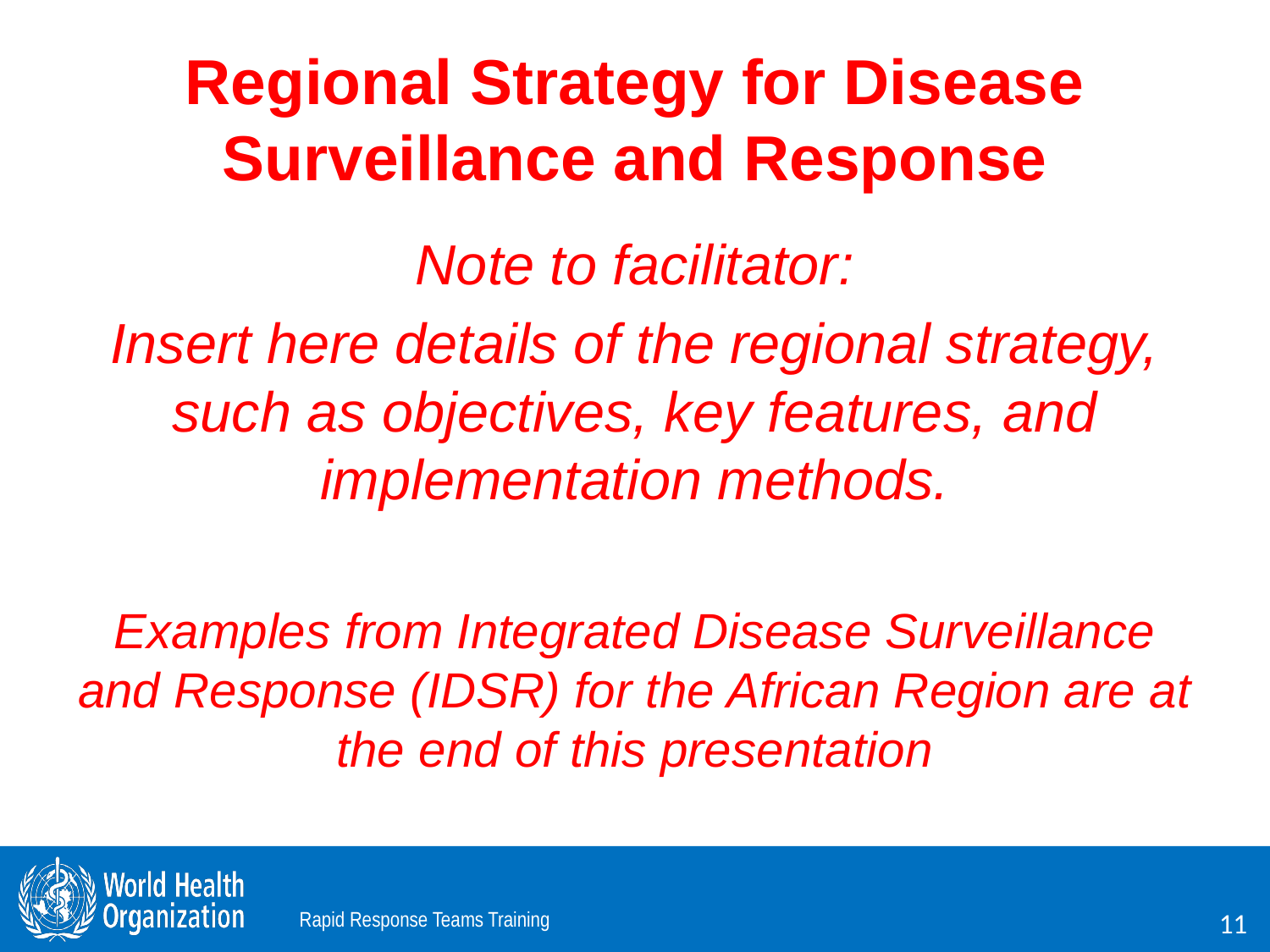

# Regional Strategy for Disease Surveillance and Response
Note to facilitator:
Insert here details of the regional strategy, such as objectives, key features, and implementation methods.

Examples from Integrated Disease Surveillance and Response (IDSR) for the African Region are at the end of this presentation